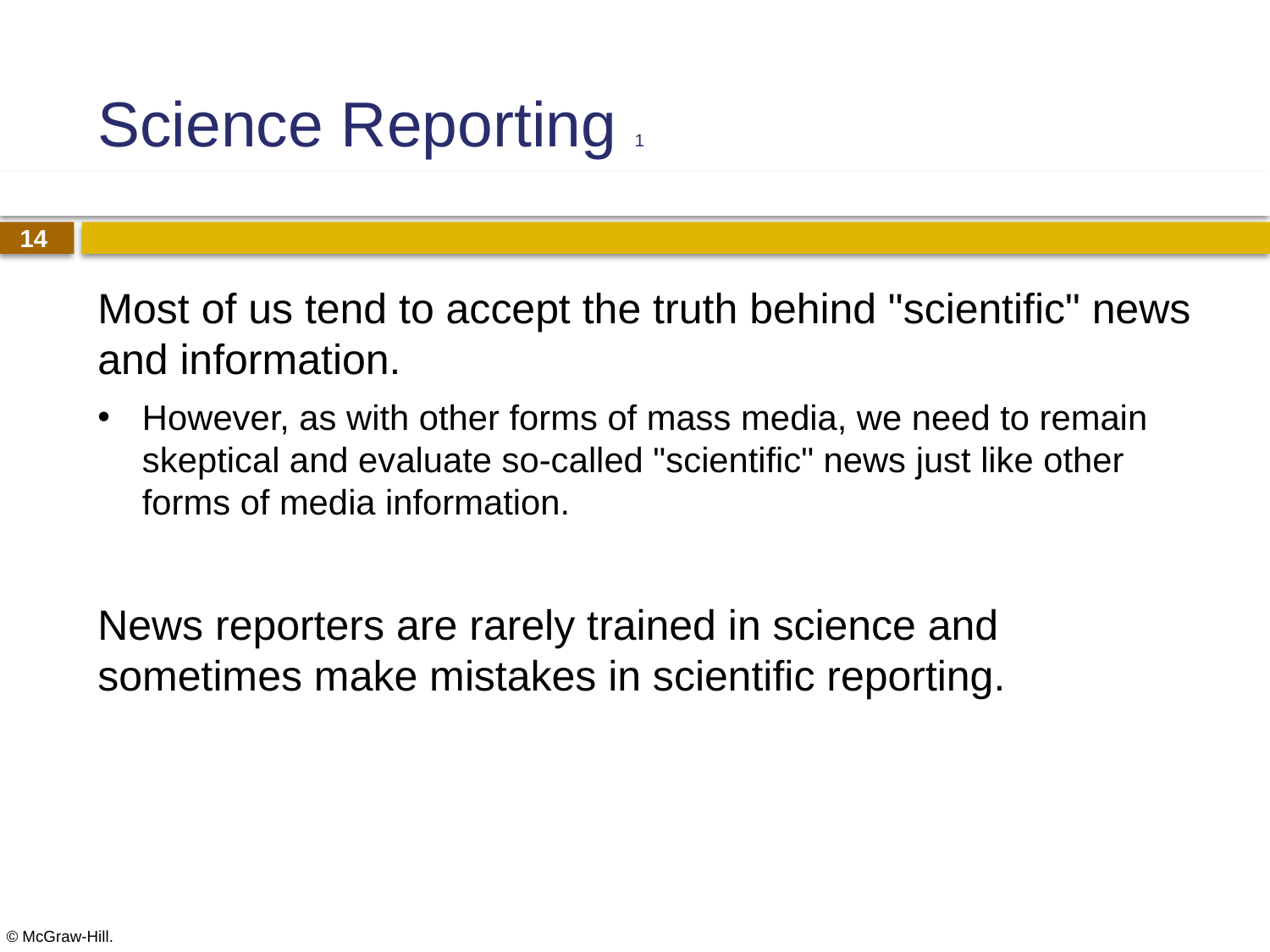

# Science Reporting 1
Most of us tend to accept the truth behind "scientific" news and information.
However, as with other forms of mass media, we need to remain skeptical and evaluate so-called "scientific" news just like other forms of media information.

News reporters are rarely trained in science and sometimes make mistakes in scientific reporting.